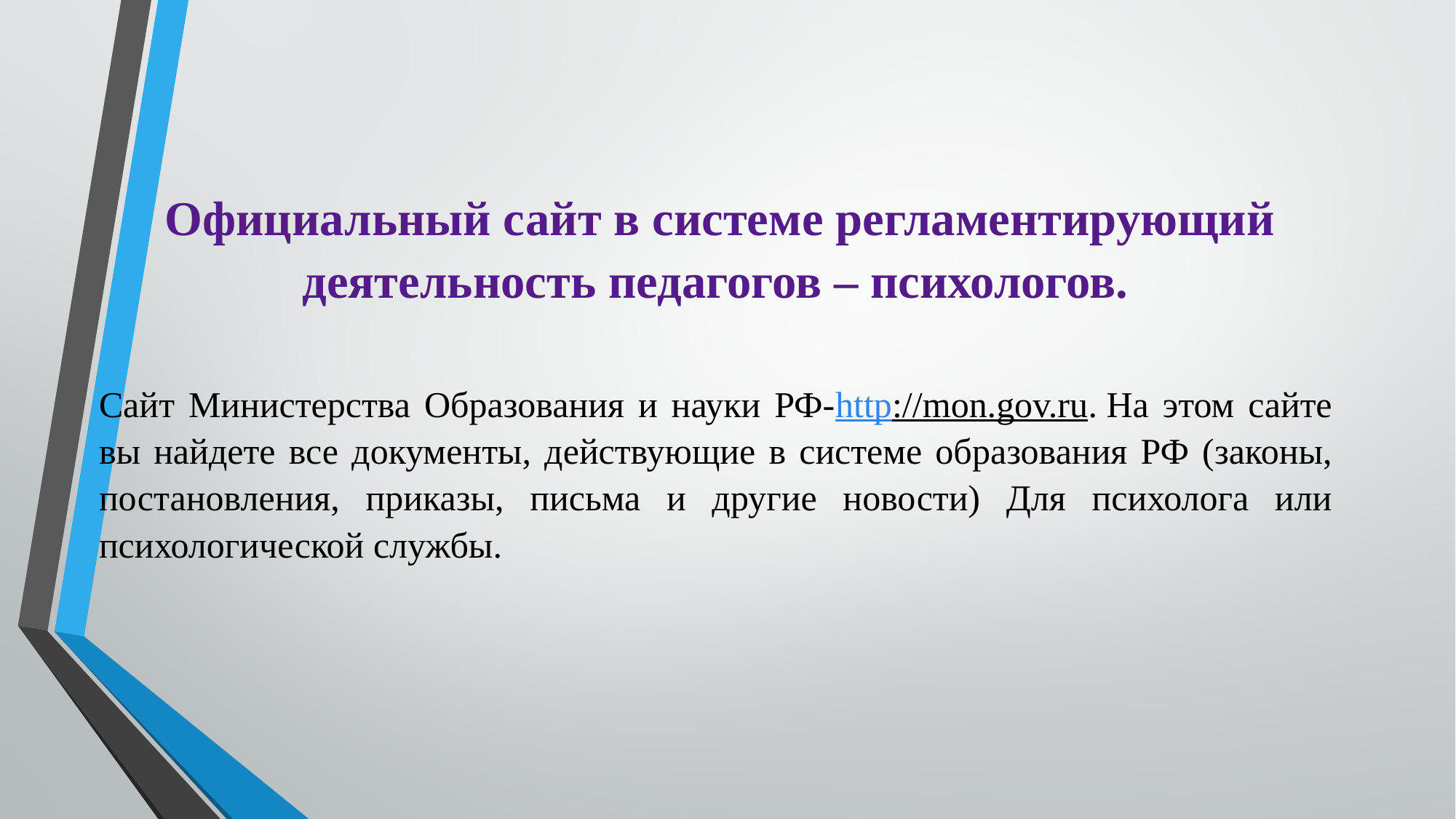

Официальный сайт в системе регламентирующий деятельность педагогов – психологов.

Сайт Министерства Образования и науки РФ-http://mon.gov.ru. На этом сайте вы найдете все документы, действующие в системе образования РФ (законы, постановления, приказы, письма и другие новости) Для психолога или психологической службы.